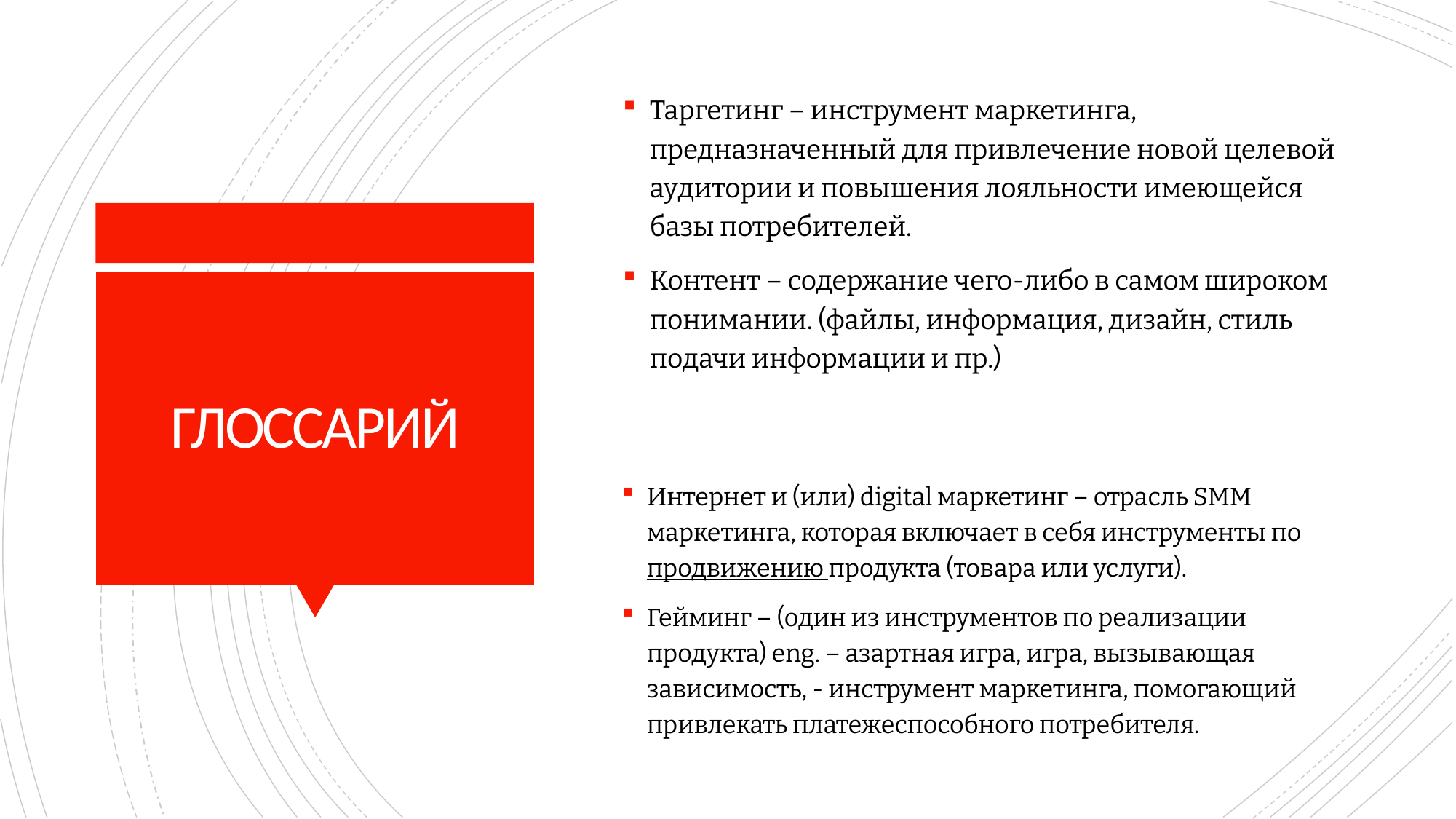

Таргетинг – инструмент маркетинга, предназначенный для привлечение новой целевой аудитории и повышения лояльности имеющейся базы потребителей.
Контент – содержание чего-либо в самом широком понимании. (файлы, информация, дизайн, стиль подачи информации и пр.)
# ГЛОССАРИЙ
Интернет и (или) digital маркетинг – отрасль SMM маркетинга, которая включает в себя инструменты по продвижению продукта (товара или услуги).
Гейминг – (один из инструментов по реализации продукта) eng. – азартная игра, игра, вызывающая зависимость, - инструмент маркетинга, помогающий привлекать платежеспособного потребителя.